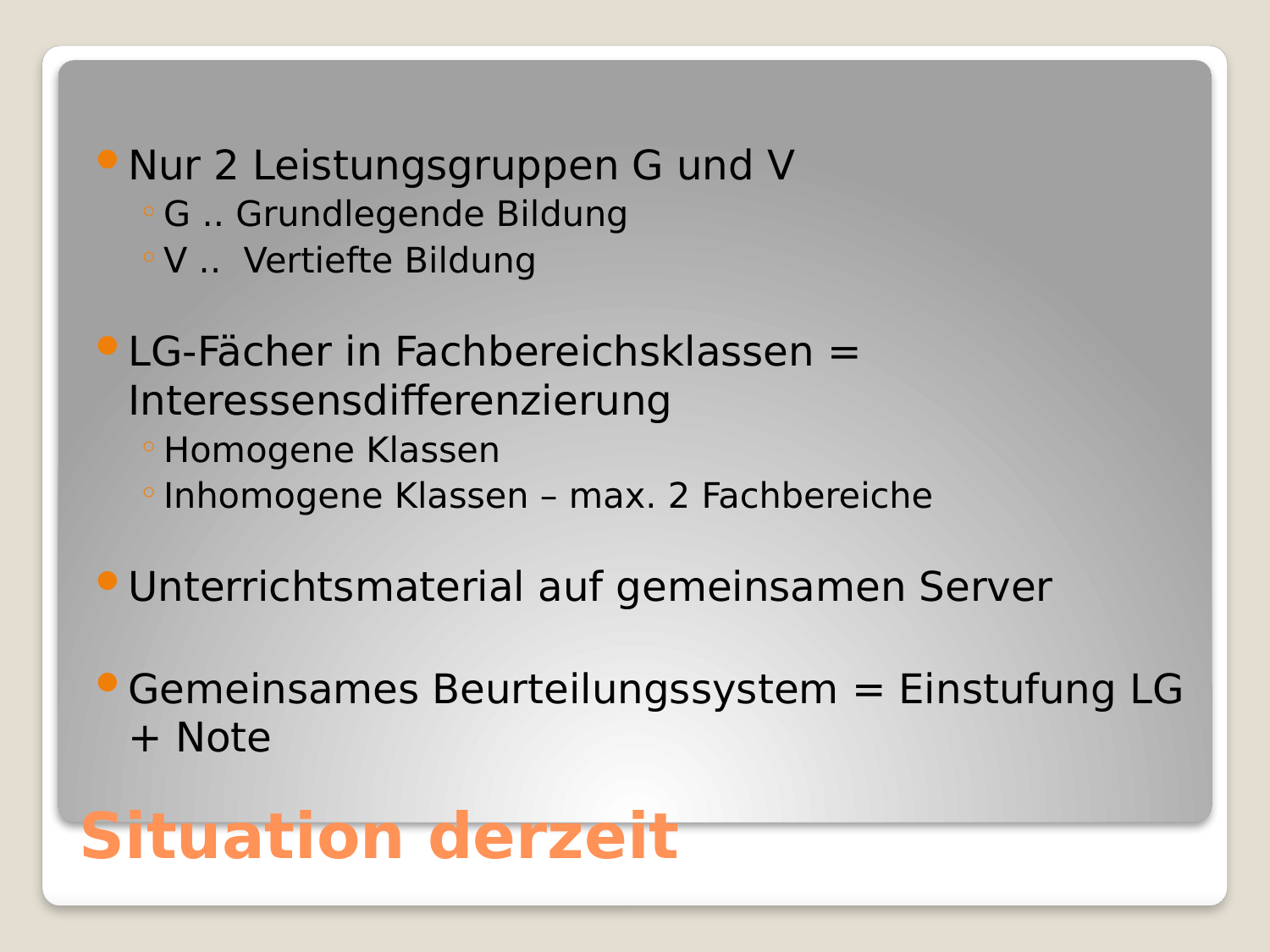

Nur 2 Leistungsgruppen G und V
G .. Grundlegende Bildung
V ..  Vertiefte Bildung
LG-Fächer in Fachbereichsklassen = Interessensdifferenzierung
Homogene Klassen
Inhomogene Klassen – max. 2 Fachbereiche
Unterrichtsmaterial auf gemeinsamen Server
Gemeinsames Beurteilungssystem = Einstufung LG + Note
# Situation derzeit